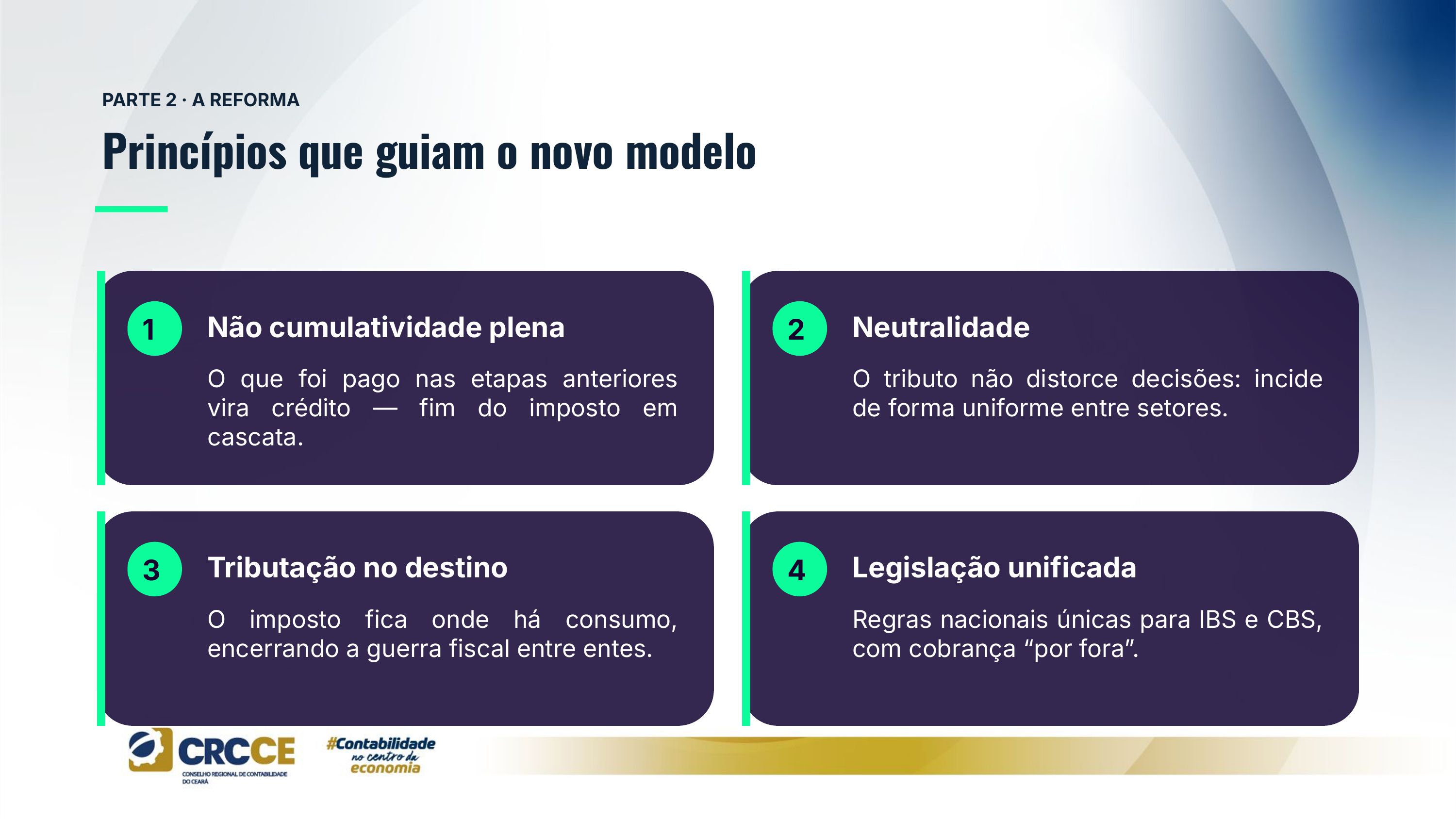

PARTE 2 · A REFORMA
Princípios que guiam o novo modelo

1
2
Não cumulatividade plena
Neutralidade
O que foi pago nas etapas anteriores vira crédito — fim do imposto em cascata.
O tributo não distorce decisões: incide de forma uniforme entre setores.

3
4
Tributação no destino
Legislação unificada
O imposto fica onde há consumo, encerrando a guerra fiscal entre entes.
Regras nacionais únicas para IBS e CBS, com cobrança “por fora”.